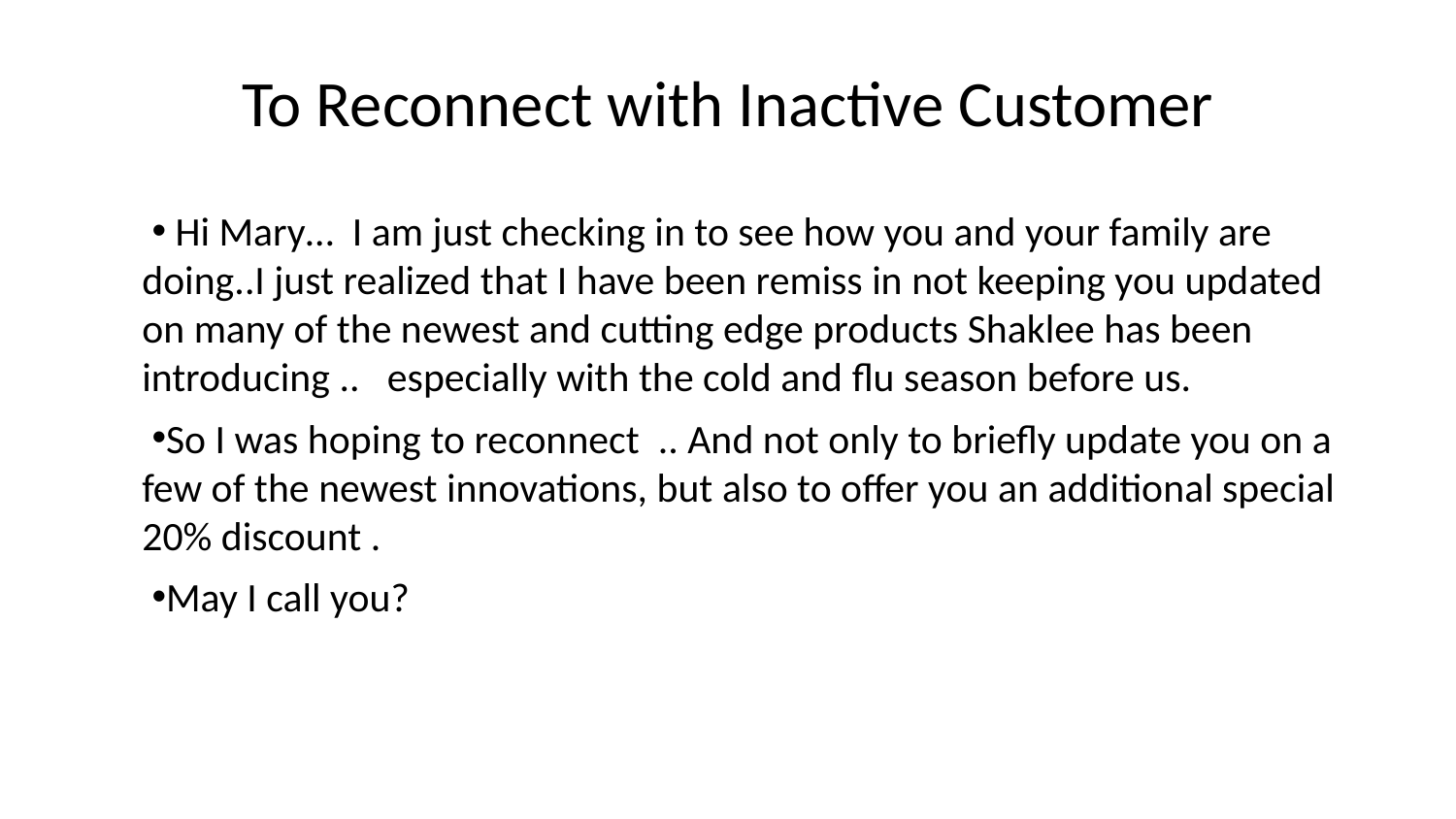

# To Reconnect with Inactive Customer
 Hi Mary…  I am just checking in to see how you and your family are doing..I just realized that I have been remiss in not keeping you updated on many of the newest and cutting edge products Shaklee has been introducing ..   especially with the cold and flu season before us.
So I was hoping to reconnect  .. And not only to briefly update you on a few of the newest innovations, but also to offer you an additional special 20% discount .
May I call you?